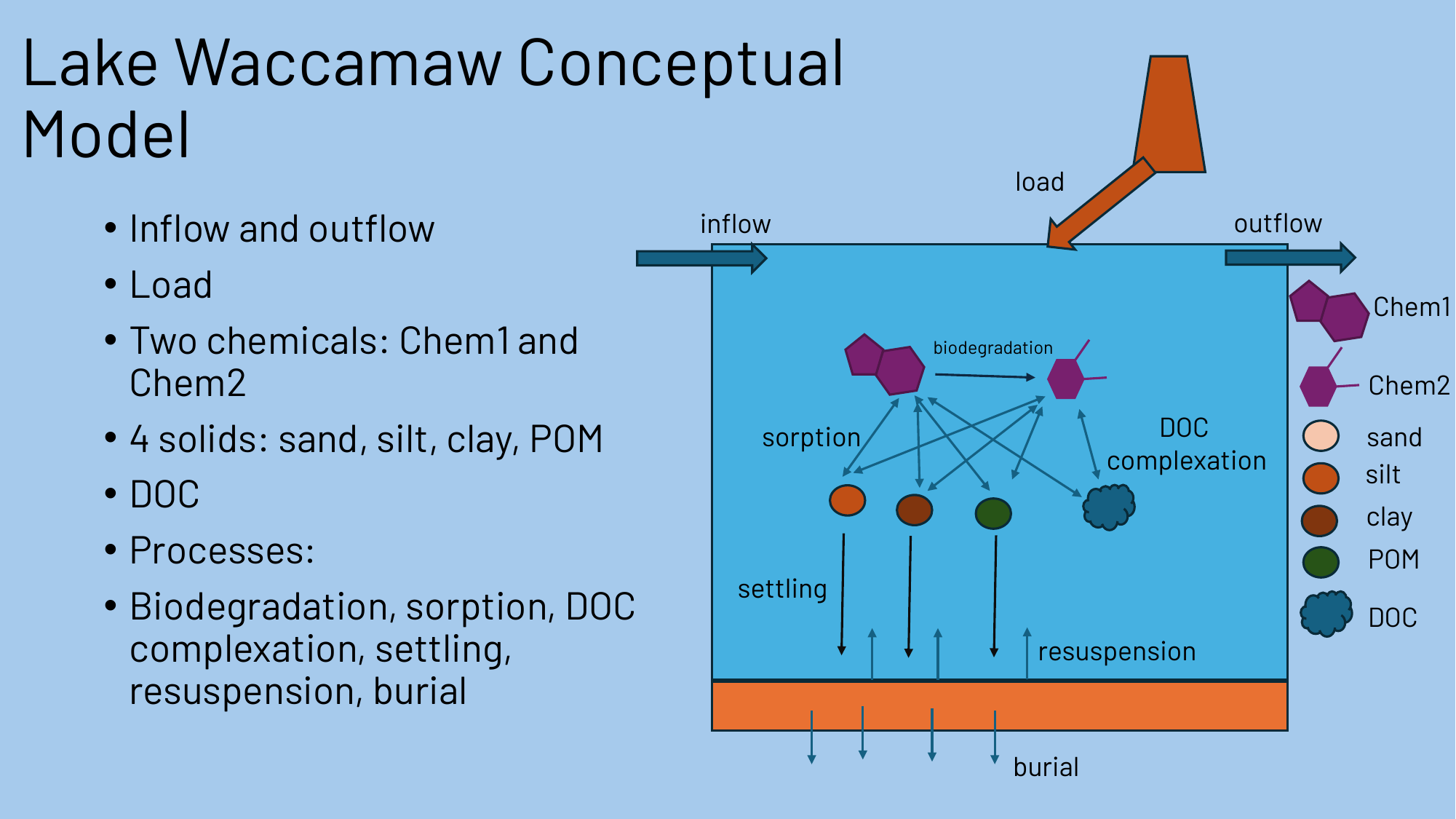

# Lake Waccamaw Conceptual Model

load

outflow
inflow
Inflow and outflow
Load
Two chemicals: Chem1 and Chem2
4 solids: sand, silt, clay, POM
DOC
Processes:
Biodegradation, sorption, DOC complexation, settling, resuspension, burial

Chem1
biodegradation

Chem2
DOC
complexation
sand
sorption

silt

clay

POM

settling

DOC
resuspension

burial